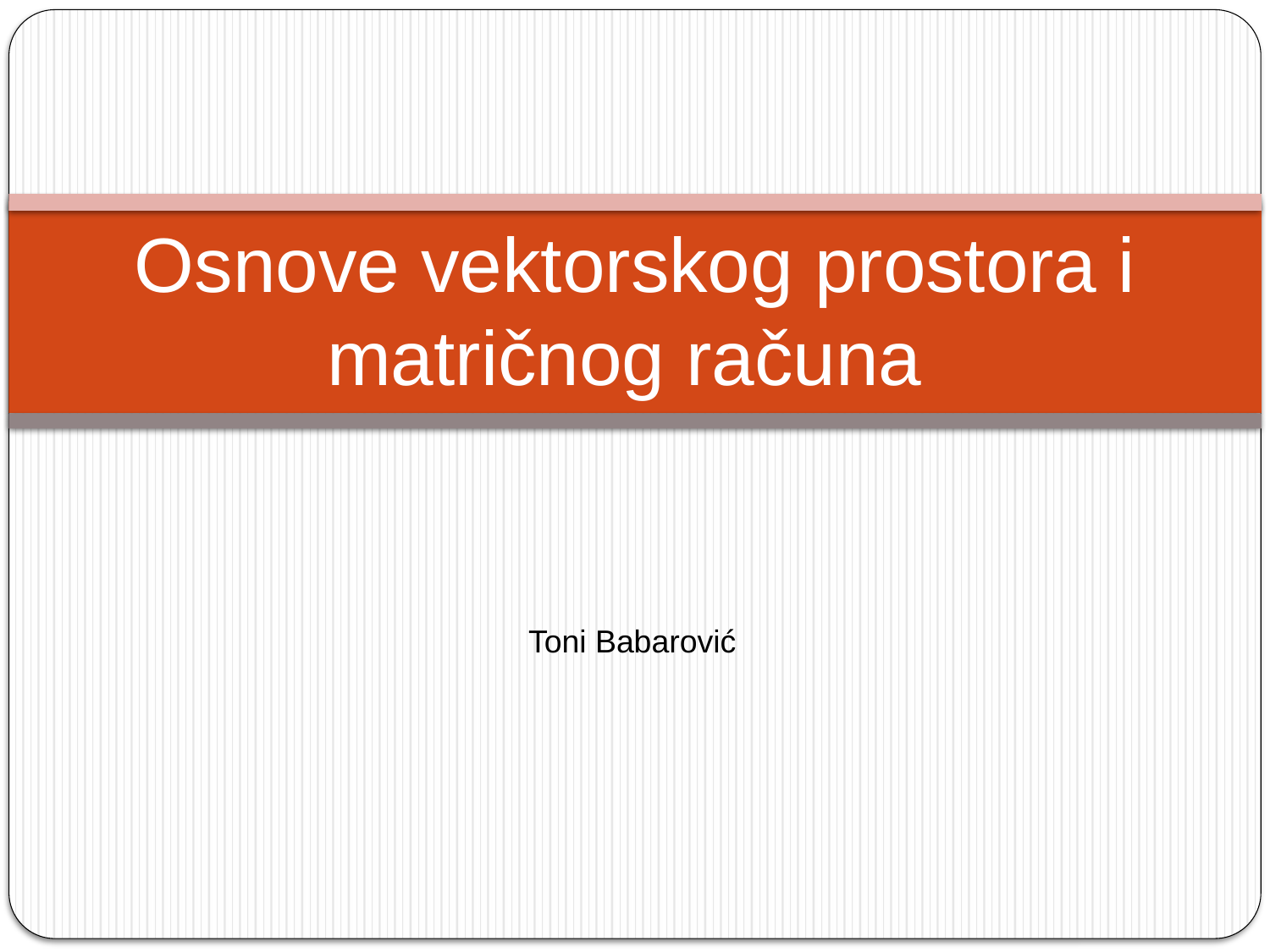

# Osnove vektorskog prostora i matričnog računa
Toni Babarović